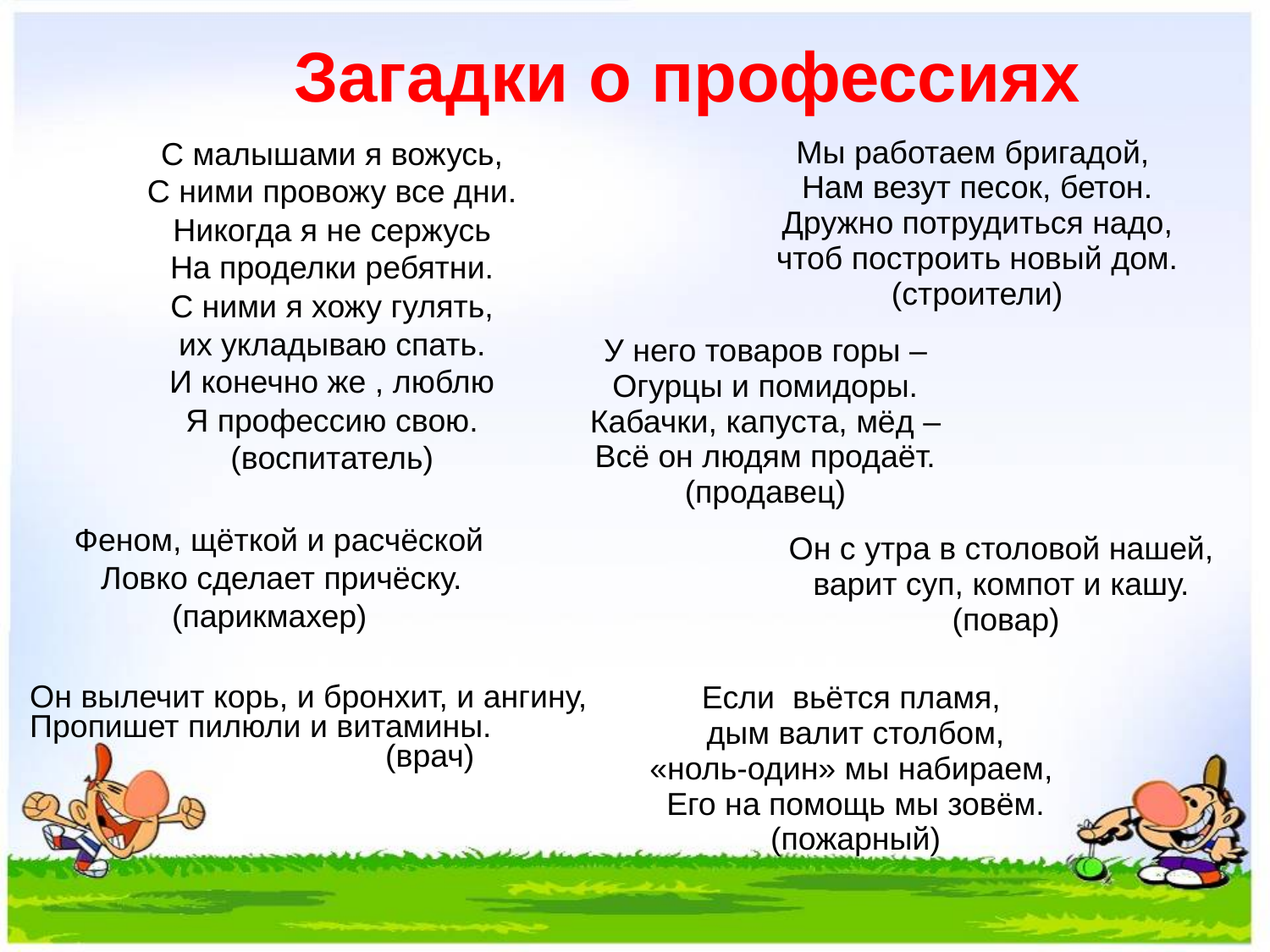

# Загадки о профессиях
Мы работаем бригадой,
Нам везут песок, бетон.
Дружно потрудиться надо,
 чтоб построить новый дом.
(строители)

С малышами я вожусь,
С ними провожу все дни.
Никогда я не сержусь
На проделки ребятни.
С ними я хожу гулять,
их укладываю спать.
И конечно же , люблю
Я профессию свою.
(воспитатель)

У него товаров горы –
Огурцы и помидоры.
Кабачки, капуста, мёд –
Всё он людям продаёт.
(продавец)
     Феном, щёткой и расчёской
        Ловко сделает причёску.
                (парикмахер)

Он вылечит корь, и бронхит, и ангину,
Пропишет пилюли и витамины.
                                        (врач)
Он с утра в столовой нашей,
варит суп, компот и кашу.
(повар)
Если  вьётся пламя,
дым валит столбом,
«ноль-один» мы набираем,
Его на помощь мы зовём.
(пожарный)